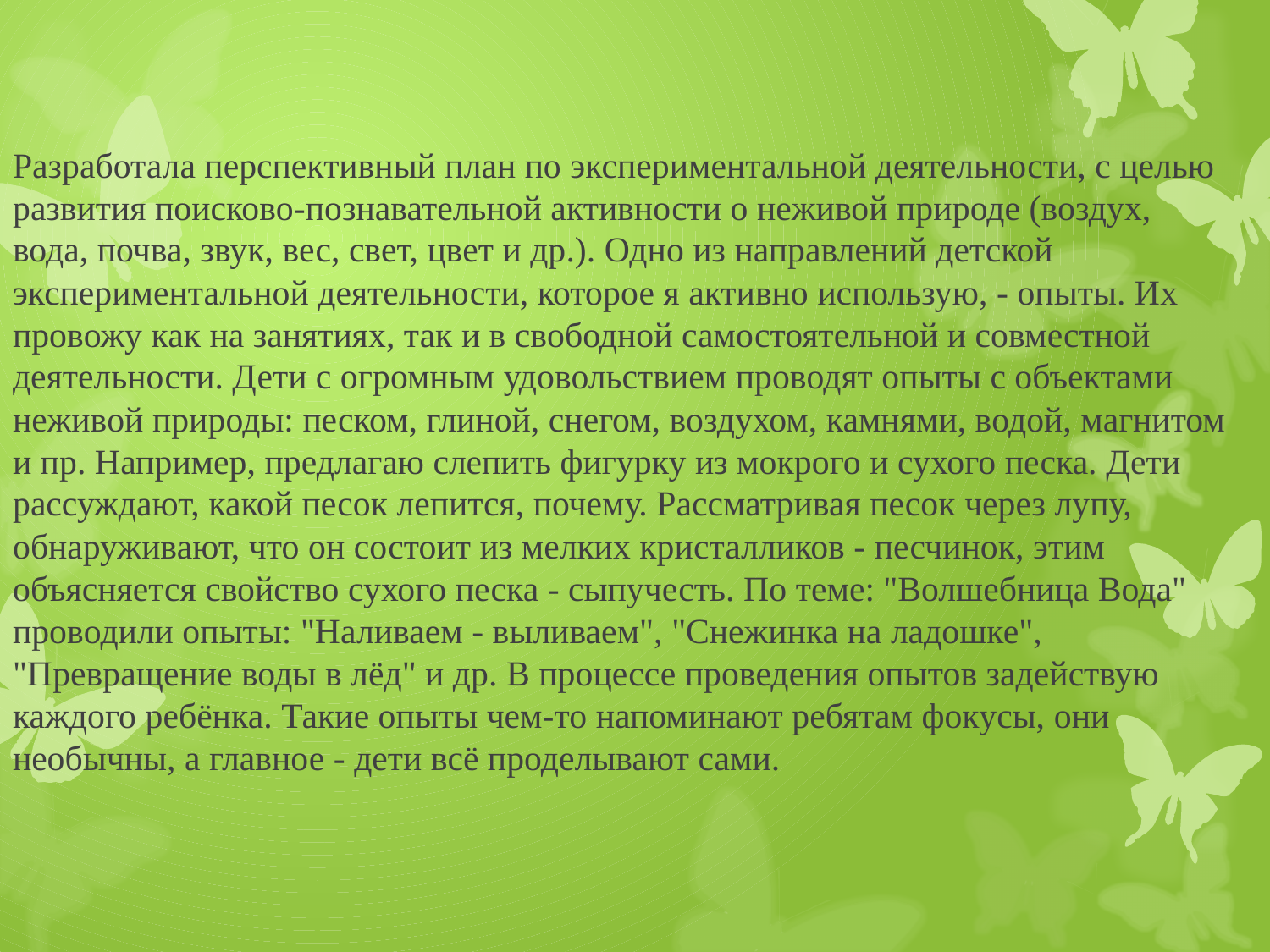

# Разработала перспективный план по экспериментальной деятельности, с целью развития поисково-познавательной активности о неживой природе (воздух, вода, почва, звук, вес, свет, цвет и др.). Одно из направлений детской экспериментальной деятельности, которое я активно использую, - опыты. Их провожу как на занятиях, так и в свободной самостоятельной и совместной деятельности. Дети с огромным удовольствием проводят опыты с объектами неживой природы: песком, глиной, снегом, воздухом, камнями, водой, магнитом и пр. Например, предлагаю слепить фигурку из мокрого и сухого песка. Дети рассуждают, какой песок лепится, почему. Рассматривая песок через лупу, обнаруживают, что он состоит из мелких кристалликов - песчинок, этим объясняется свойство сухого песка - сыпучесть. По теме: "Волшебница Вода" проводили опыты: "Наливаем - выливаем", "Снежинка на ладошке", "Превращение воды в лёд" и др. В процессе проведения опытов задействую каждого ребёнка. Такие опыты чем-то напоминают ребятам фокусы, они необычны, а главное - дети всё проделывают сами.